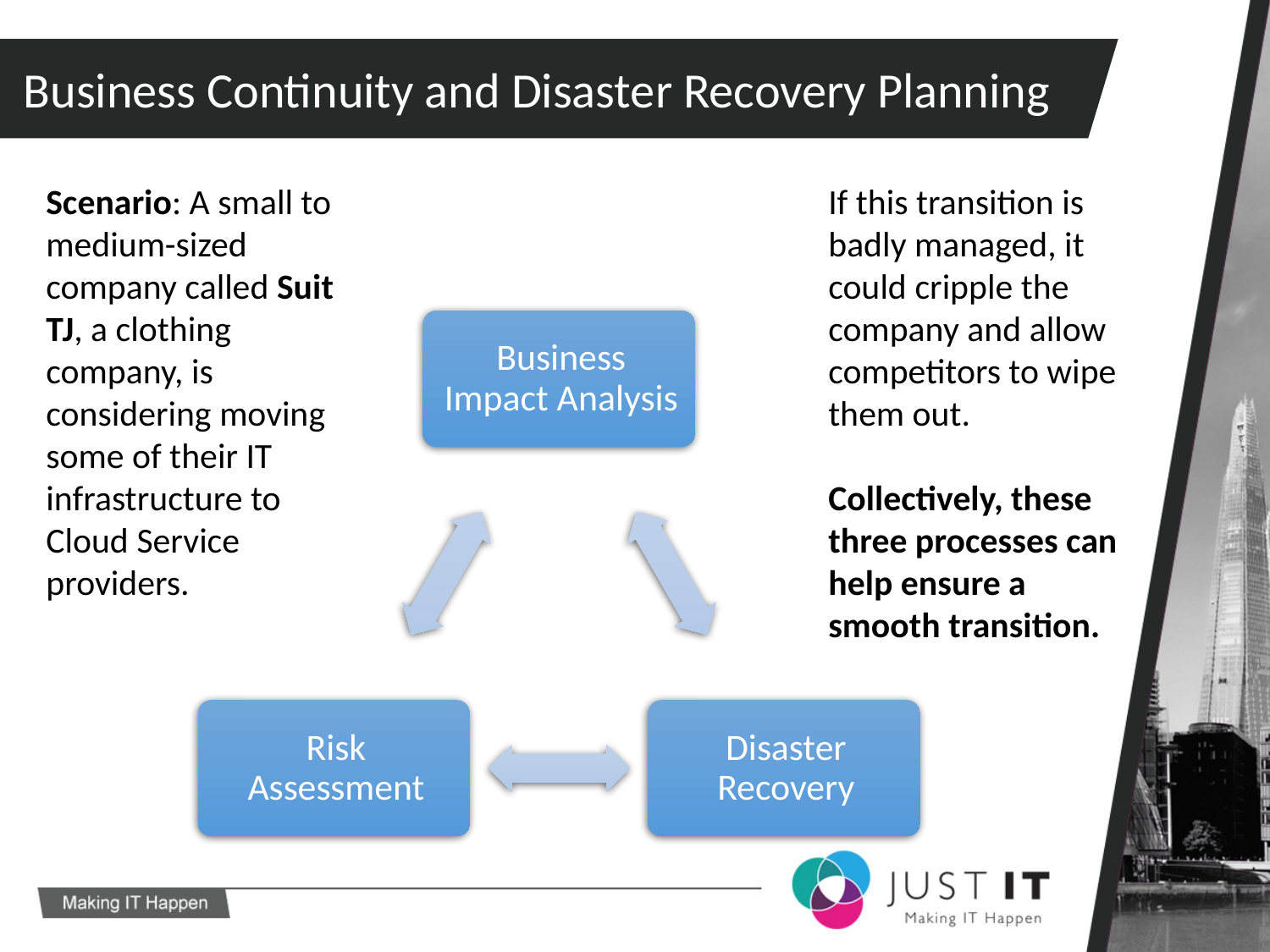

Business Continuity and Disaster Recovery Planning
Scenario: A small to medium-sized company called Suit TJ, a clothing company, is considering moving some of their IT infrastructure to Cloud Service providers.
If this transition is badly managed, it could cripple the company and allow competitors to wipe them out.

Collectively, these three processes can help ensure a smooth transition.
Business Impact Analysis

Disaster Recovery

Risk Assessment